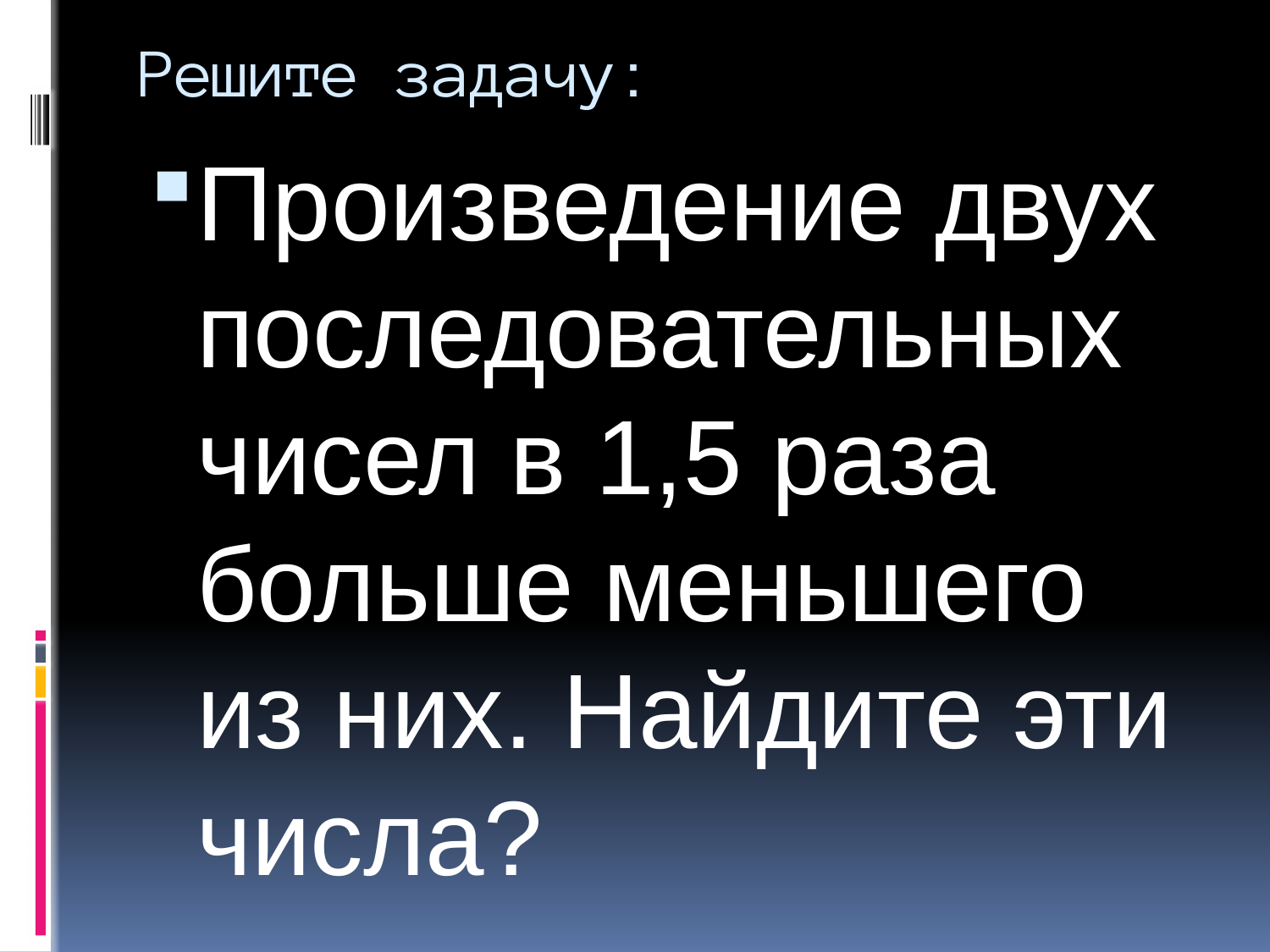

# Решите задачу:
Произведение двух последовательных чисел в 1,5 раза больше меньшего из них. Найдите эти числа?